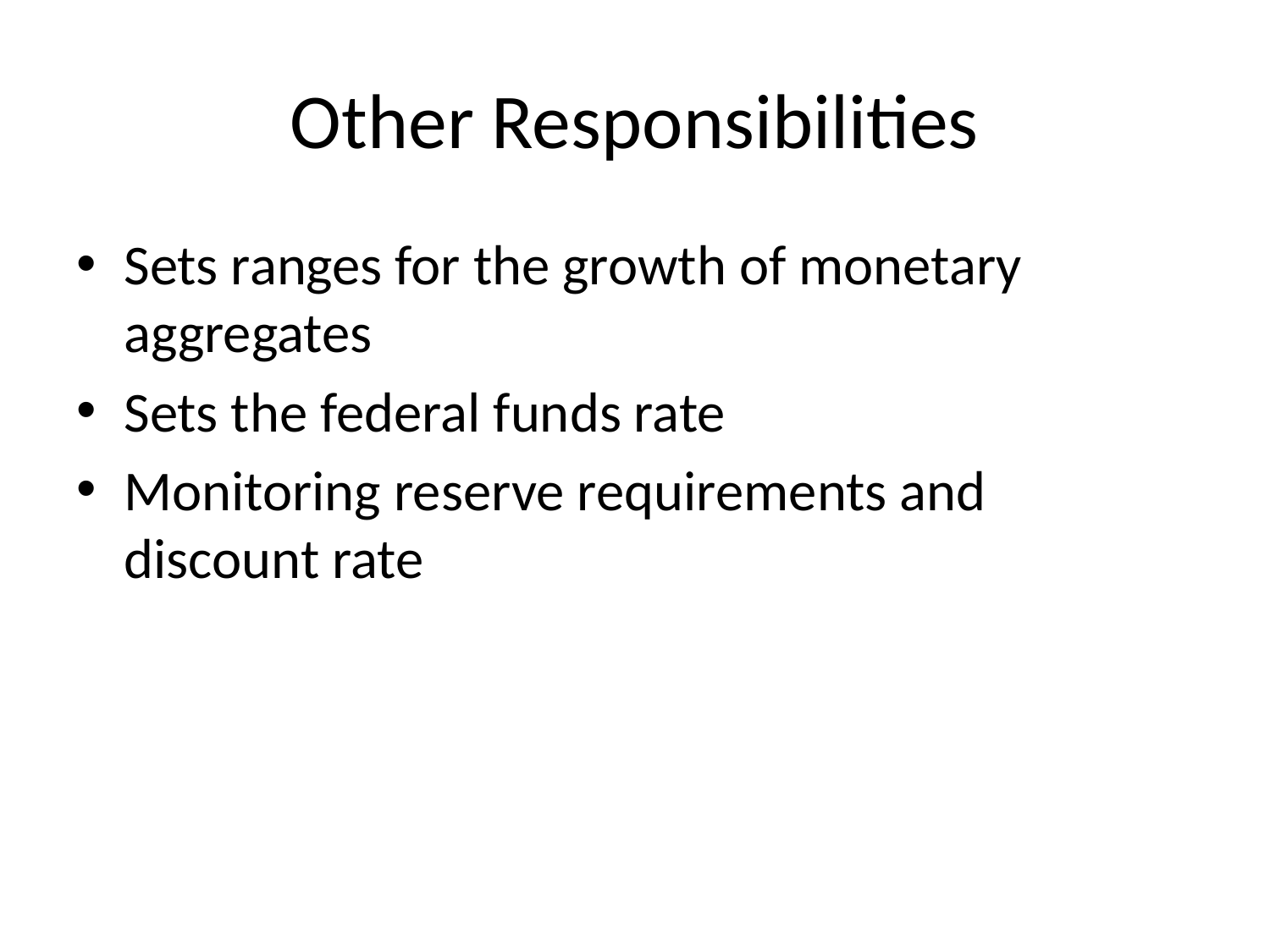

# Other Responsibilities
Sets ranges for the growth of monetary aggregates
Sets the federal funds rate
Monitoring reserve requirements and discount rate